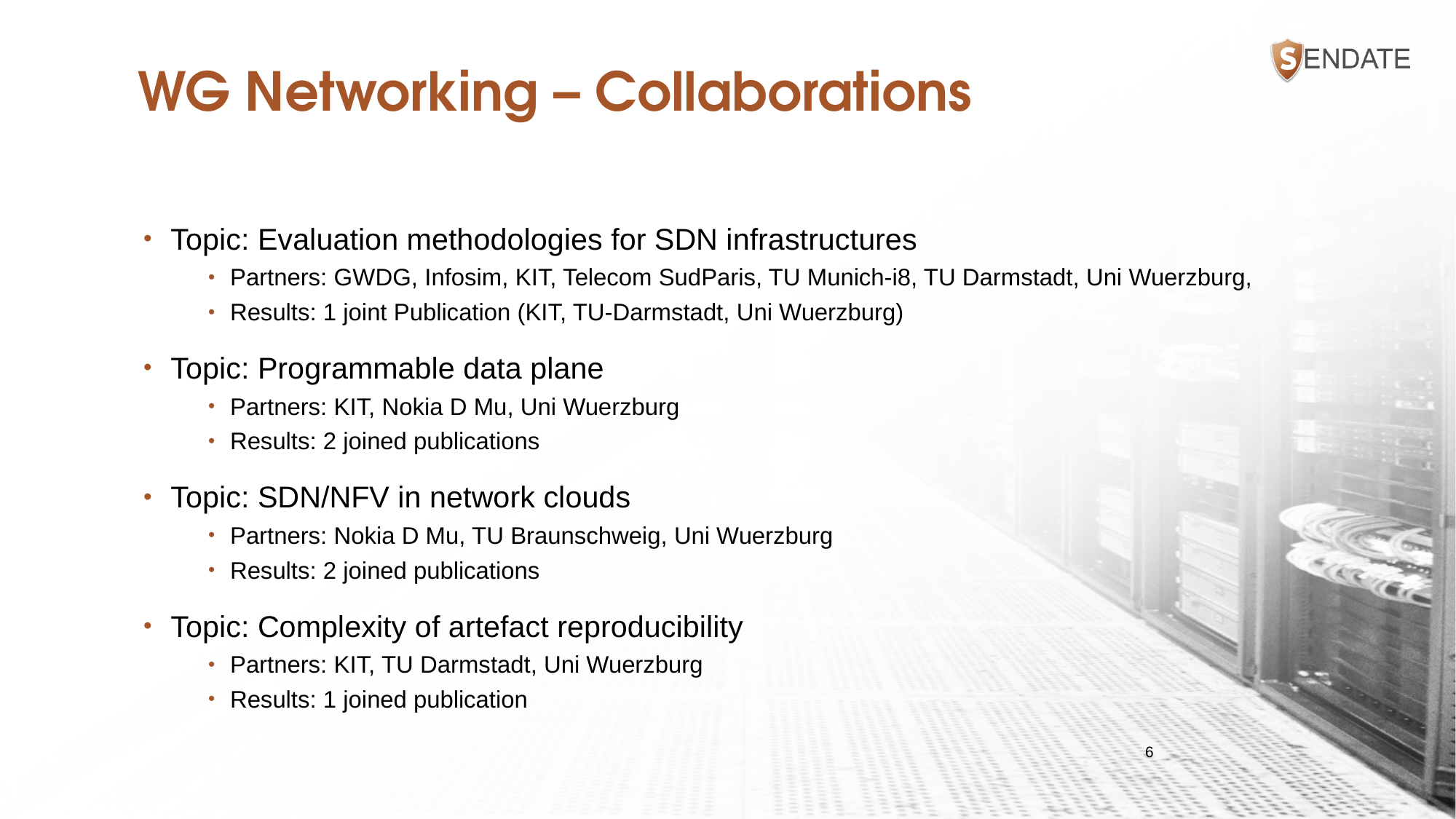

# WG Networking – Collaborations
Topic: Evaluation methodologies for SDN infrastructures
Partners: GWDG, Infosim, KIT, Telecom SudParis, TU Munich-i8, TU Darmstadt, Uni Wuerzburg,
Results: 1 joint Publication (KIT, TU-Darmstadt, Uni Wuerzburg)
Topic: Programmable data plane
Partners: KIT, Nokia D Mu, Uni Wuerzburg
Results: 2 joined publications
Topic: SDN/NFV in network clouds
Partners: Nokia D Mu, TU Braunschweig, Uni Wuerzburg
Results: 2 joined publications
Topic: Complexity of artefact reproducibility
Partners: KIT, TU Darmstadt, Uni Wuerzburg
Results: 1 joined publication

6